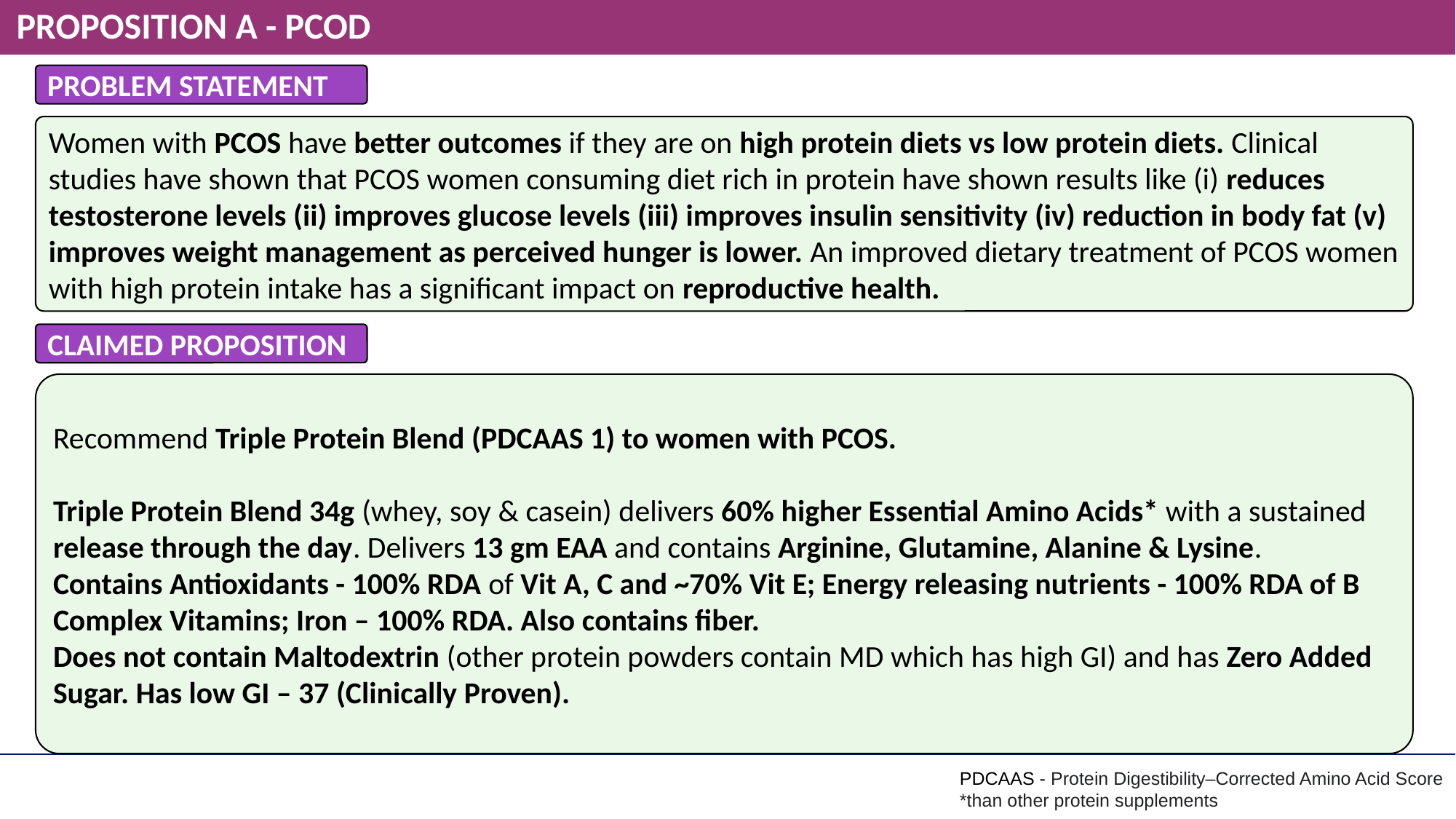

# PROPOSITION A - PCOD
PROBLEM STATEMENT
Women with PCOS have better outcomes if they are on high protein diets vs low protein diets. Clinical studies have shown that PCOS women consuming diet rich in protein have shown results like (i) reduces testosterone levels (ii) improves glucose levels (iii) improves insulin sensitivity (iv) reduction in body fat (v) improves weight management as perceived hunger is lower. An improved dietary treatment of PCOS women with high protein intake has a significant impact on reproductive health.
CLAIMED PROPOSITION
Recommend Triple Protein Blend (PDCAAS 1) to women with PCOS.

Triple Protein Blend 34g (whey, soy & casein) delivers 60% higher Essential Amino Acids* with a sustained release through the day. Delivers 13 gm EAA and contains Arginine, Glutamine, Alanine & Lysine.
Contains Antioxidants - 100% RDA of Vit A, C and ~70% Vit E; Energy releasing nutrients - 100% RDA of B Complex Vitamins; Iron – 100% RDA. Also contains fiber.
Does not contain Maltodextrin (other protein powders contain MD which has high GI) and has Zero Added Sugar. Has low GI – 37 (Clinically Proven).

PDCAAS - Protein Digestibility–Corrected Amino Acid Score
*than other protein supplements